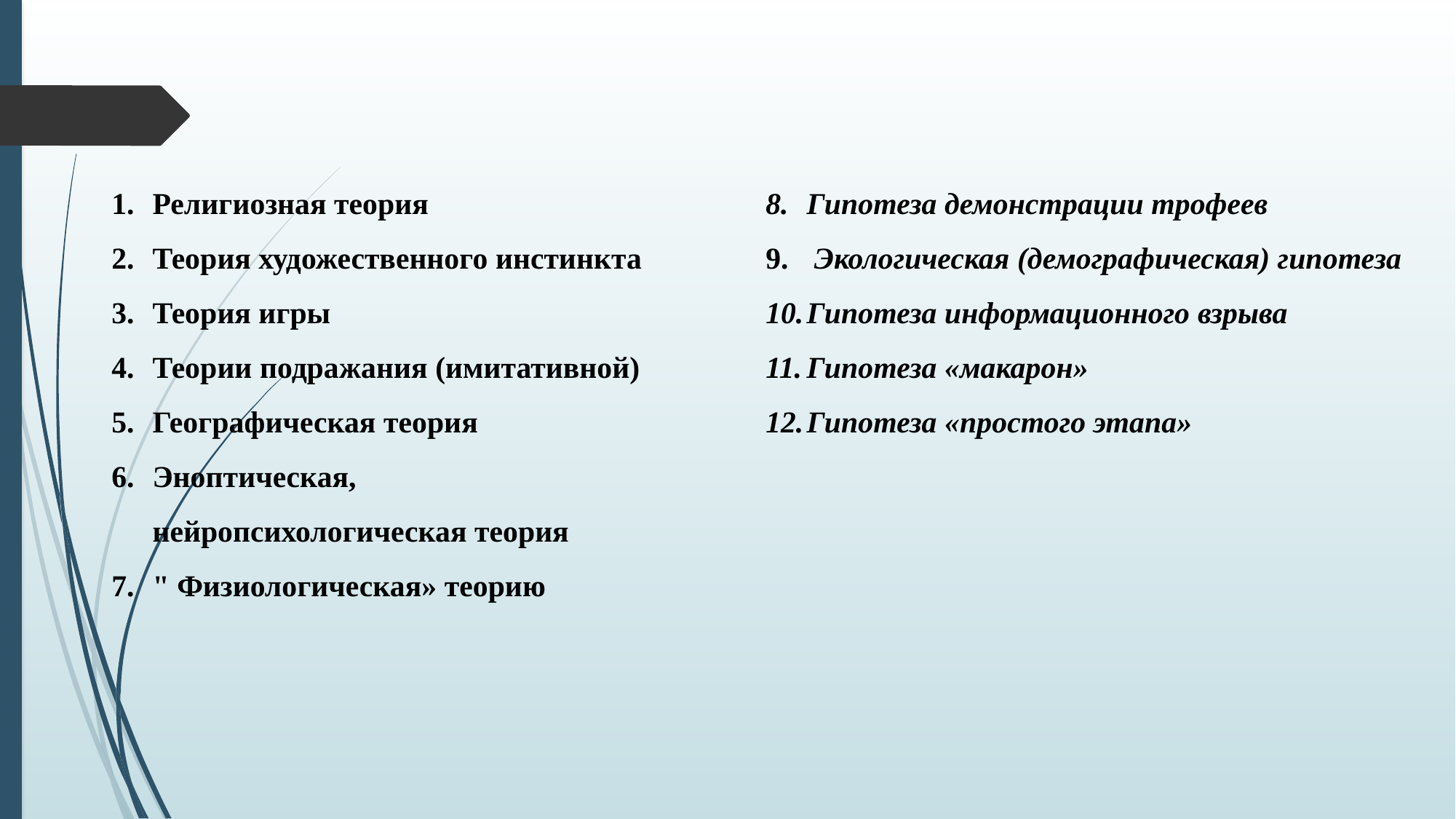

Религиозная теория
Теория художественного инстинкта
Теория игры
Теории подражания (имитативной)
Географическая теория
Эноптическая, нейропсихологическая теория
" Физиологическая» теорию

Гипотеза демонстрации трофеев
 Экологическая (демографическая) гипотеза
Гипотеза информационного взрыва
Гипотеза «макарон»
Гипотеза «простого этапа»